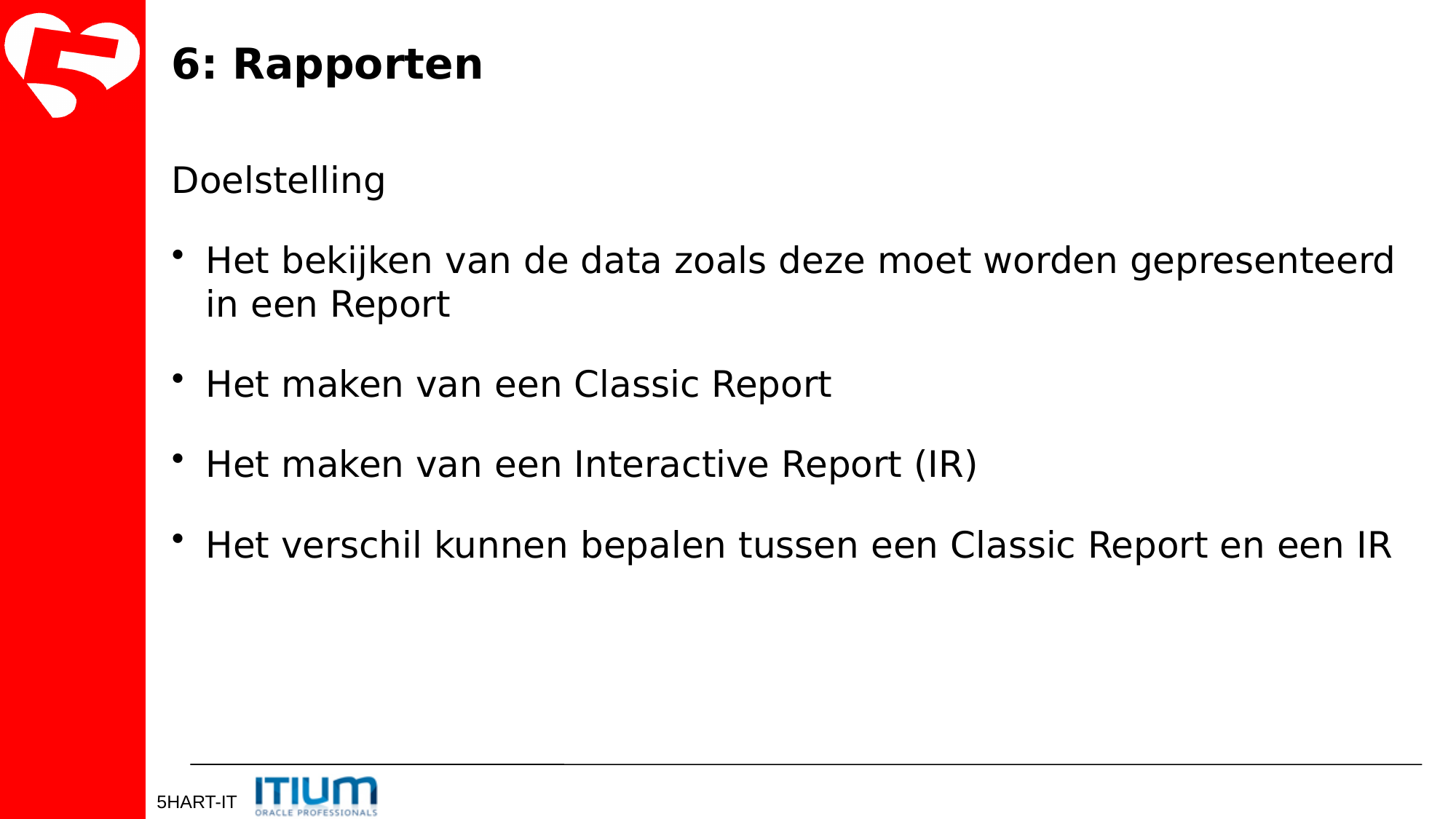

# 6: Rapporten
Doelstelling
Het bekijken van de data zoals deze moet worden gepresenteerd in een Report
Het maken van een Classic Report
Het maken van een Interactive Report (IR)
Het verschil kunnen bepalen tussen een Classic Report en een IR